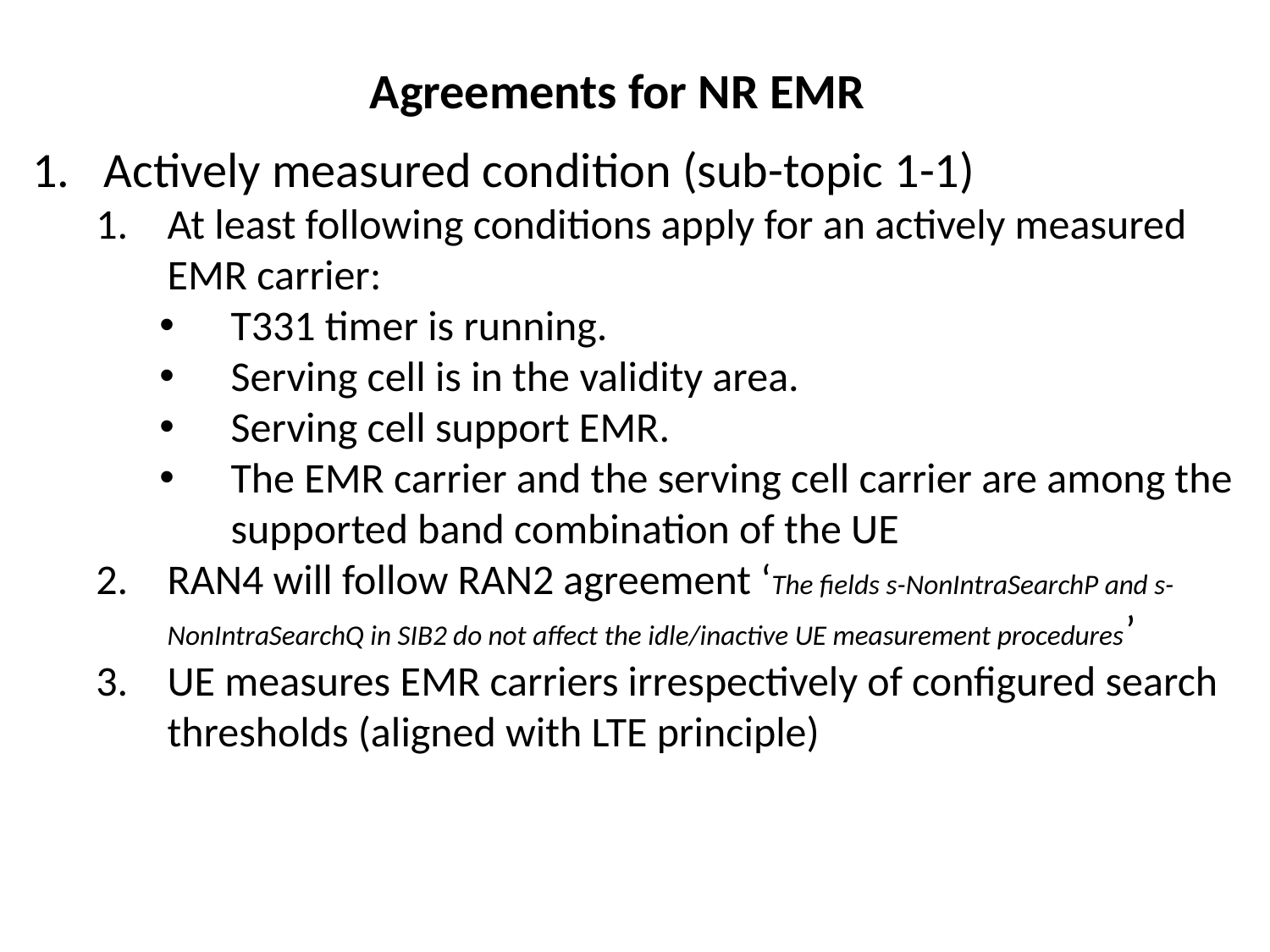

# Agreements for NR EMR
Actively measured condition (sub-topic 1-1)
At least following conditions apply for an actively measured EMR carrier:
T331 timer is running.
Serving cell is in the validity area.
Serving cell support EMR.
The EMR carrier and the serving cell carrier are among the supported band combination of the UE
RAN4 will follow RAN2 agreement ‘The fields s-NonIntraSearchP and s-NonIntraSearchQ in SIB2 do not affect the idle/inactive UE measurement procedures’
UE measures EMR carriers irrespectively of configured search thresholds (aligned with LTE principle)